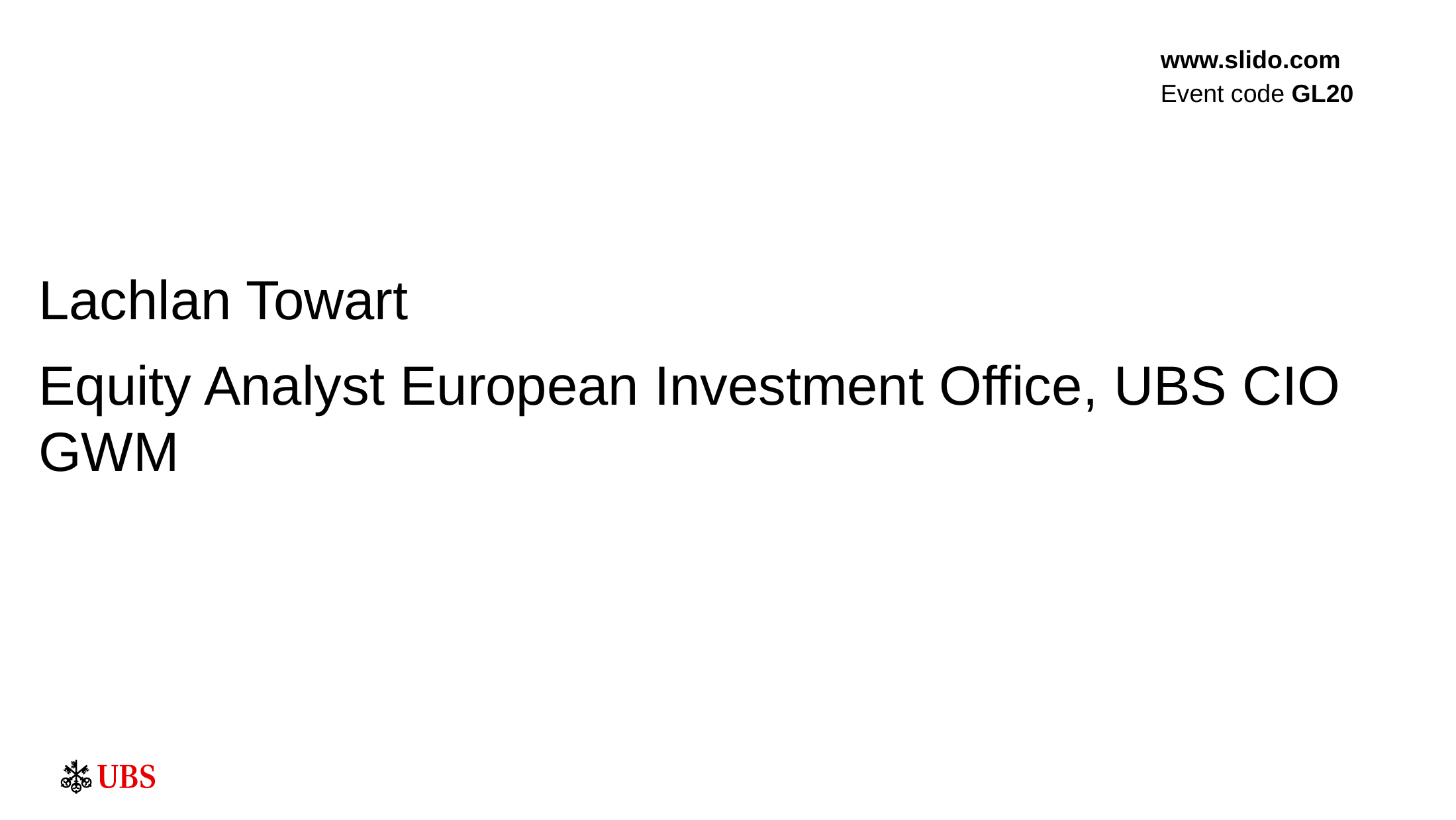

www.slido.com
Event code GL20
Lachlan Towart
Equity Analyst European Investment Office, UBS CIO GWM